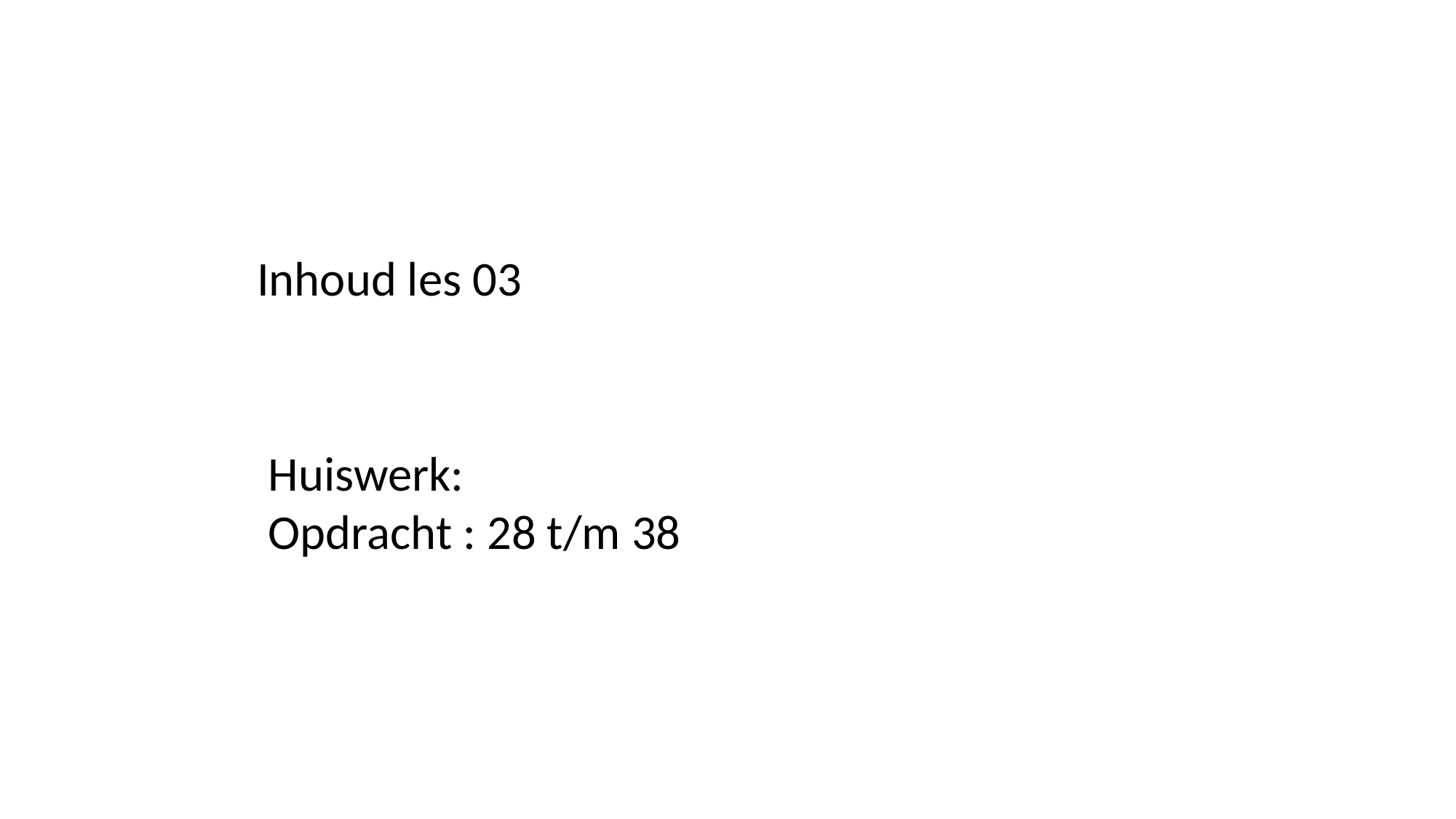

Inhoud les 03
Huiswerk:
Opdracht : 28 t/m 38